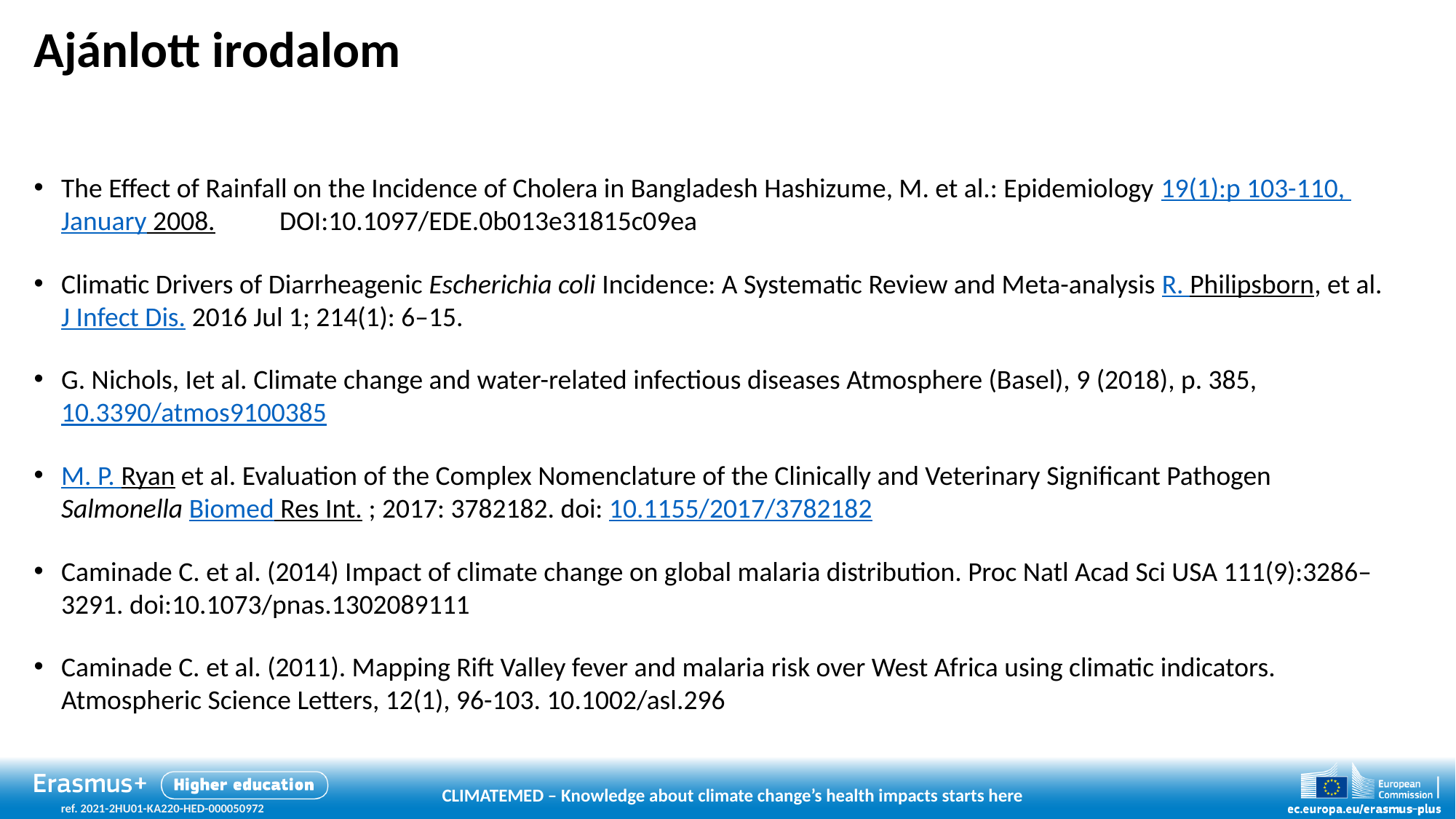

# Ajánlott irodalom
The Effect of Rainfall on the Incidence of Cholera in Bangladesh Hashizume, M. et al.: Epidemiology 19(1):p 103-110, January 2008. 	DOI:10.1097/EDE.0b013e31815c09ea
Climatic Drivers of Diarrheagenic Escherichia coli Incidence: A Systematic Review and Meta-analysis R. Philipsborn, et al. J Infect Dis. 2016 Jul 1; 214(1): 6–15.
G. Nichols, Iet al. Climate change and water-related infectious diseases Atmosphere (Basel), 9 (2018), p. 385, 10.3390/atmos9100385
M. P. Ryan et al. Evaluation of the Complex Nomenclature of the Clinically and Veterinary Significant Pathogen Salmonella Biomed Res Int. ; 2017: 3782182. doi: 10.1155/2017/3782182
Caminade C. et al. (2014) Impact of climate change on global malaria distribution. Proc Natl Acad Sci USA 111(9):3286–3291. doi:10.1073/pnas.1302089111
Caminade C. et al. (2011). Mapping Rift Valley fever and malaria risk over West Africa using climatic indicators. Atmospheric Science Letters, 12(1), 96-103. 10.1002/asl.296